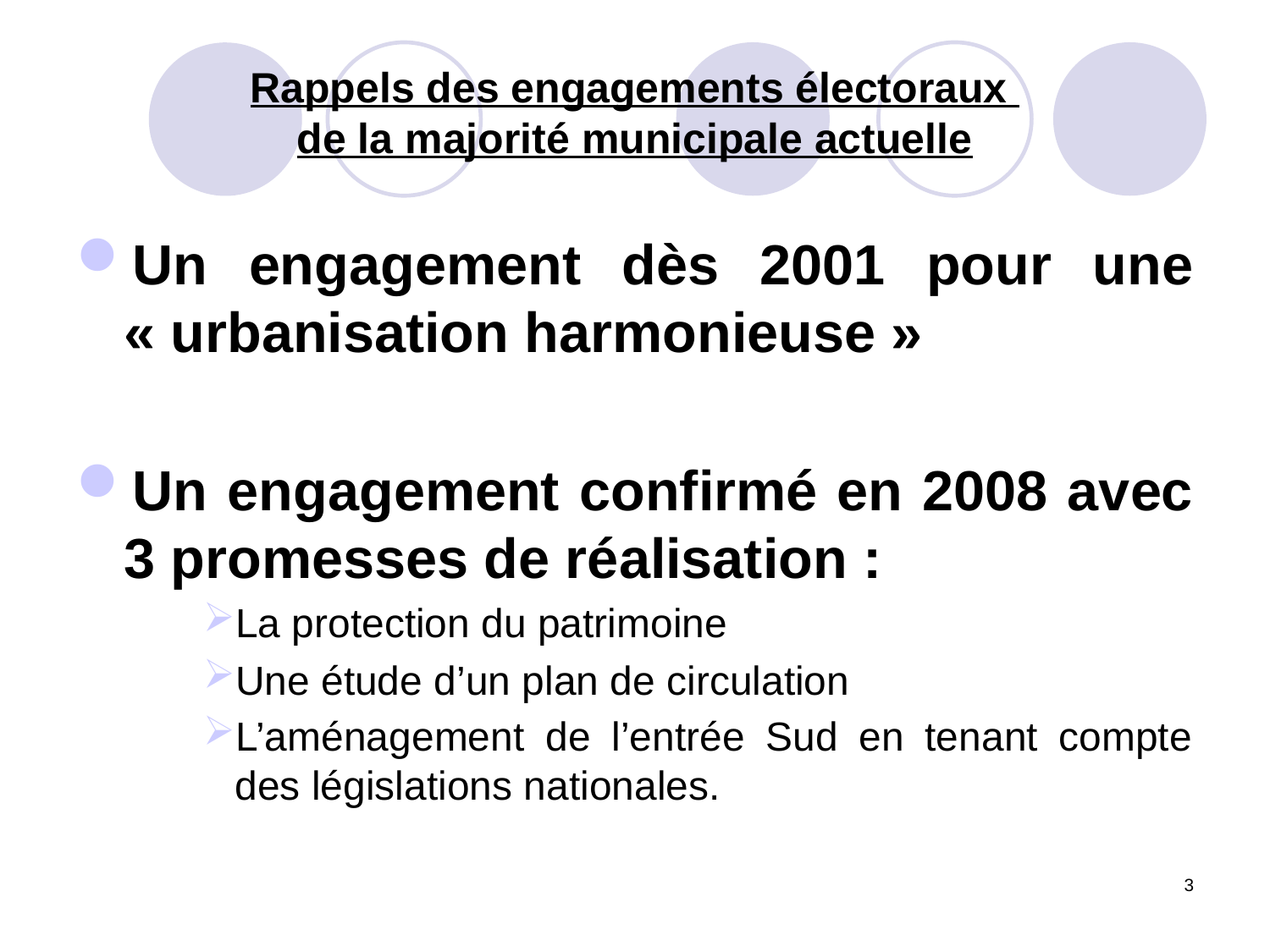

# Rappels des engagements électoraux de la majorité municipale actuelle
Un engagement dès 2001 pour une « urbanisation harmonieuse »

Un engagement confirmé en 2008 avec 3 promesses de réalisation :
La protection du patrimoine
Une étude d’un plan de circulation
L’aménagement de l’entrée Sud en tenant compte des législations nationales.

3